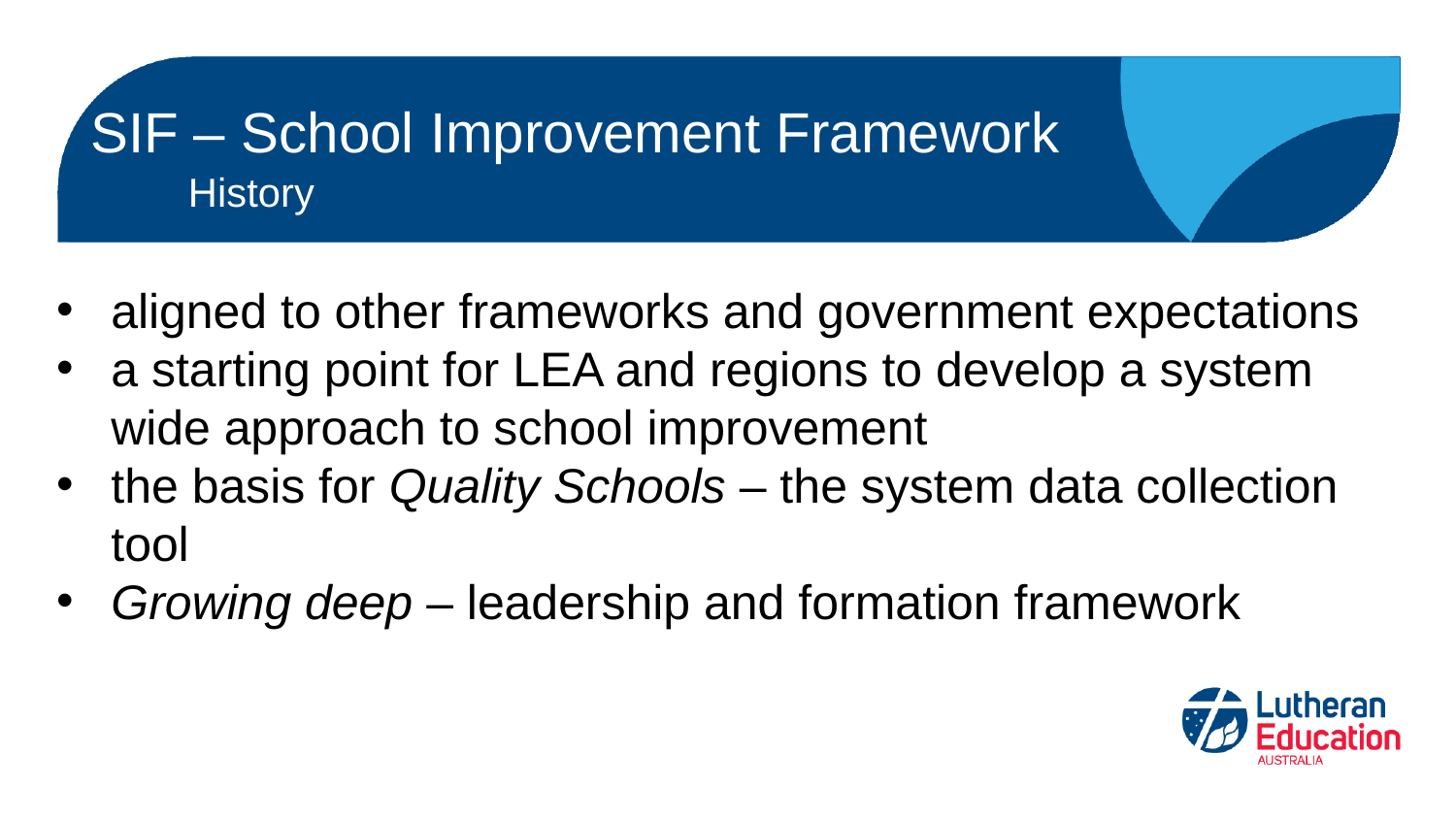

SIF – School Improvement Framework
History
aligned to other frameworks and government expectations
a starting point for LEA and regions to develop a system wide approach to school improvement
the basis for Quality Schools – the system data collection tool
Growing deep – leadership and formation framework